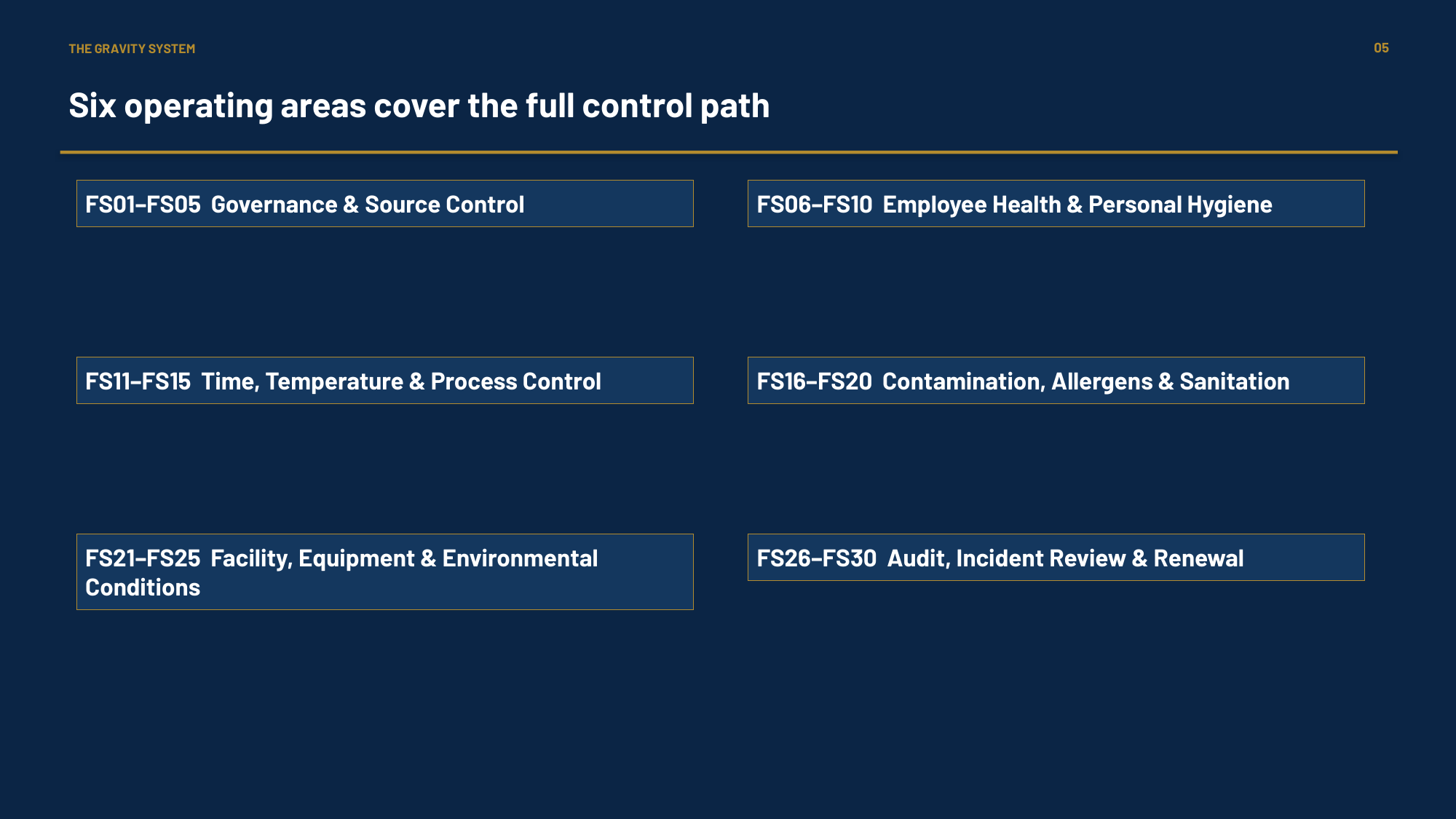

05
THE GRAVITY SYSTEM
Six operating areas cover the full control path

FS01–FS05  Governance & Source Control
FS06–FS10  Employee Health & Personal Hygiene
FS11–FS15  Time, Temperature & Process Control
FS16–FS20  Contamination, Allergens & Sanitation
FS21–FS25  Facility, Equipment & Environmental Conditions
FS26–FS30  Audit, Incident Review & Renewal